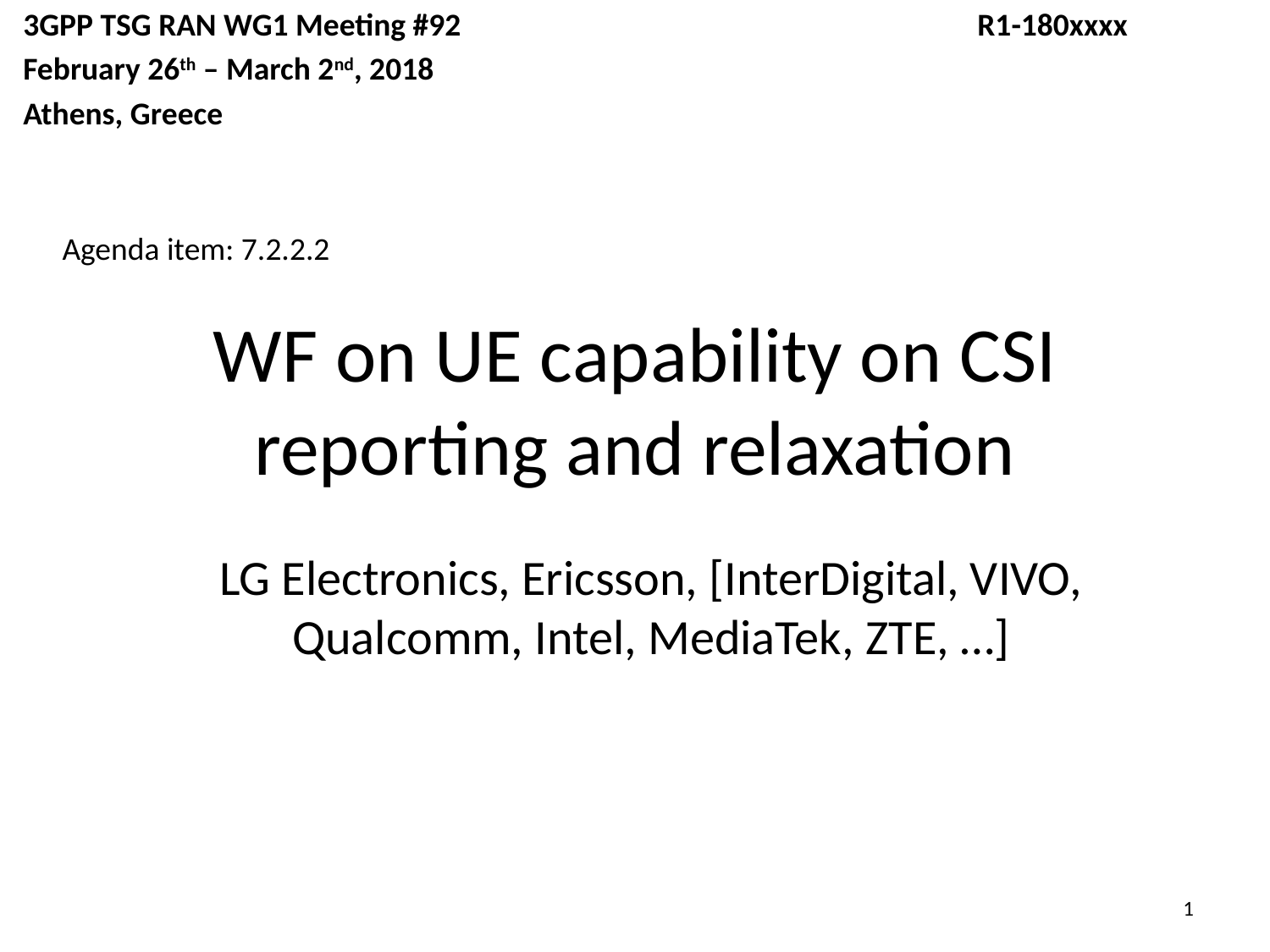

3GPP TSG RAN WG1 Meeting #92                                                                        R1-180xxxx
February 26th – March 2nd, 2018
Athens, Greece
Agenda item: 7.2.2.2
# WF on UE capability on CSI reporting and relaxation
LG Electronics, Ericsson, [InterDigital, VIVO, Qualcomm, Intel, MediaTek, ZTE, …]
1